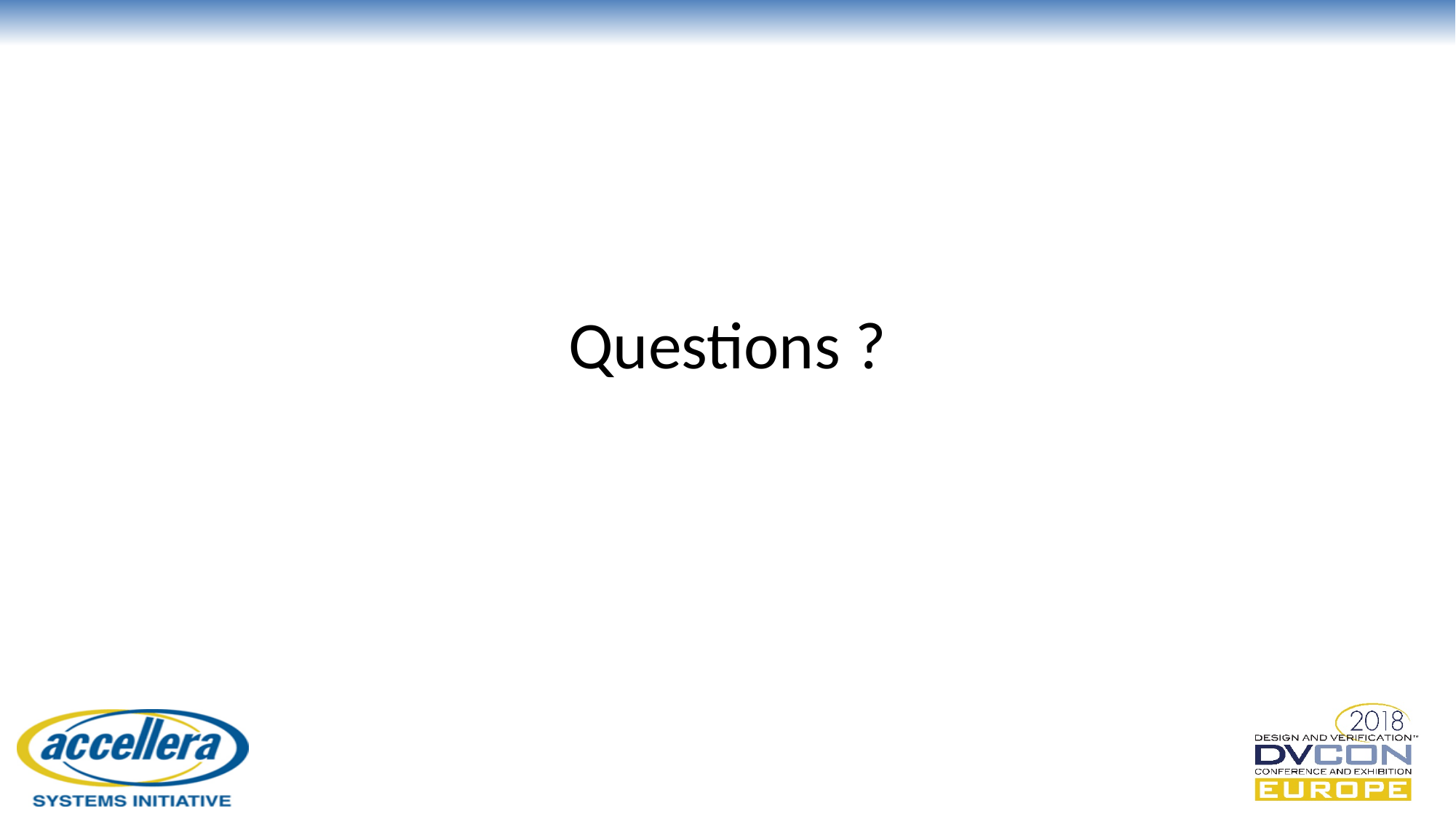

# Questions ?
© Accellera Systems Initiative
19